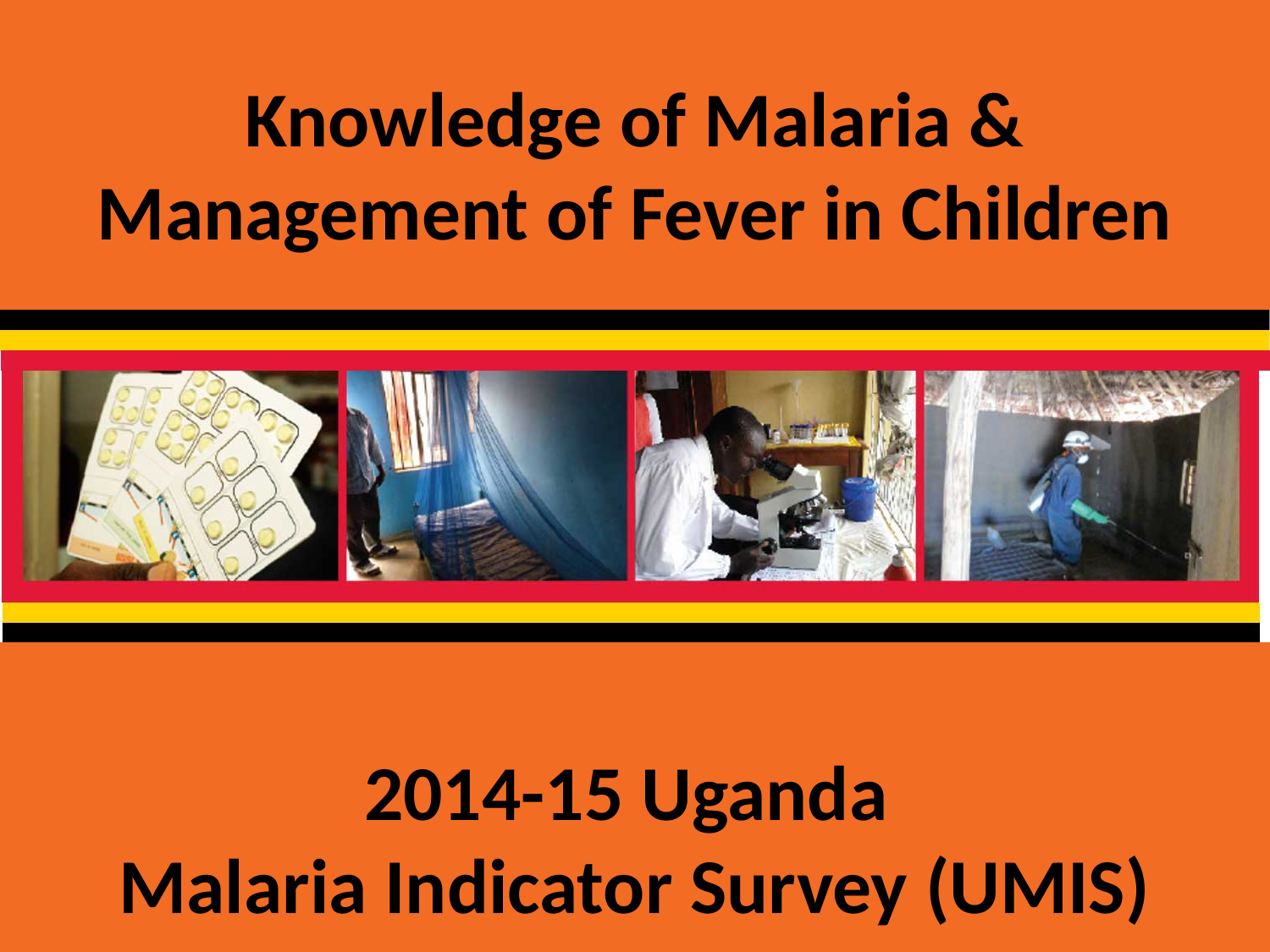

Knowledge of Malaria &
Management of Fever in Children